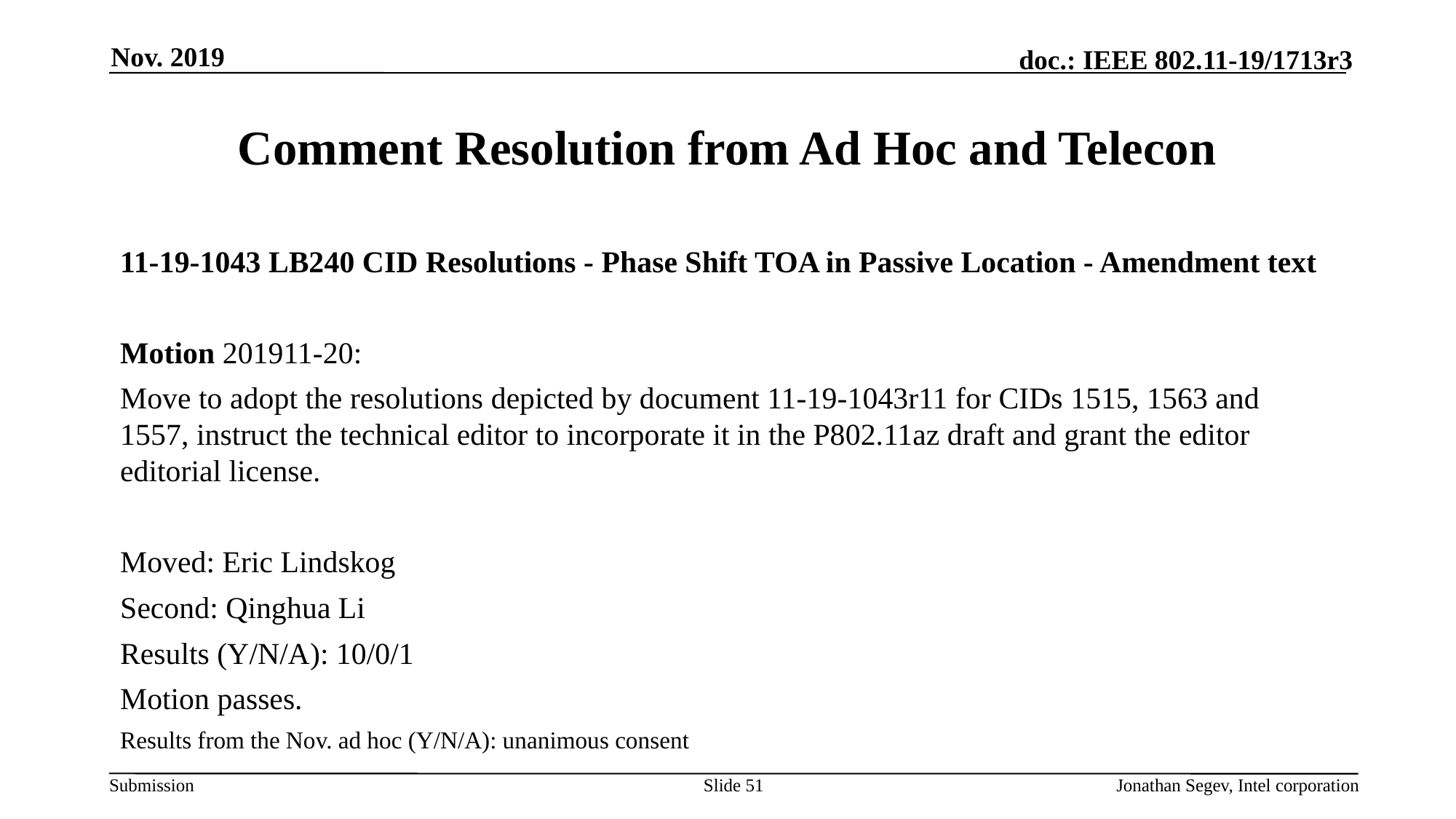

Nov. 2019
# Comment Resolution from Ad Hoc and Telecon
11-19-1043 LB240 CID Resolutions - Phase Shift TOA in Passive Location - Amendment text

Motion 201911-20:
Move to adopt the resolutions depicted by document 11-19-1043r11 for CIDs 1515, 1563 and 1557, instruct the technical editor to incorporate it in the P802.11az draft and grant the editor editorial license.

Moved: Eric Lindskog
Second: Qinghua Li
Results (Y/N/A): 10/0/1
Motion passes.
Results from the Nov. ad hoc (Y/N/A): unanimous consent

Slide 51
Jonathan Segev, Intel corporation